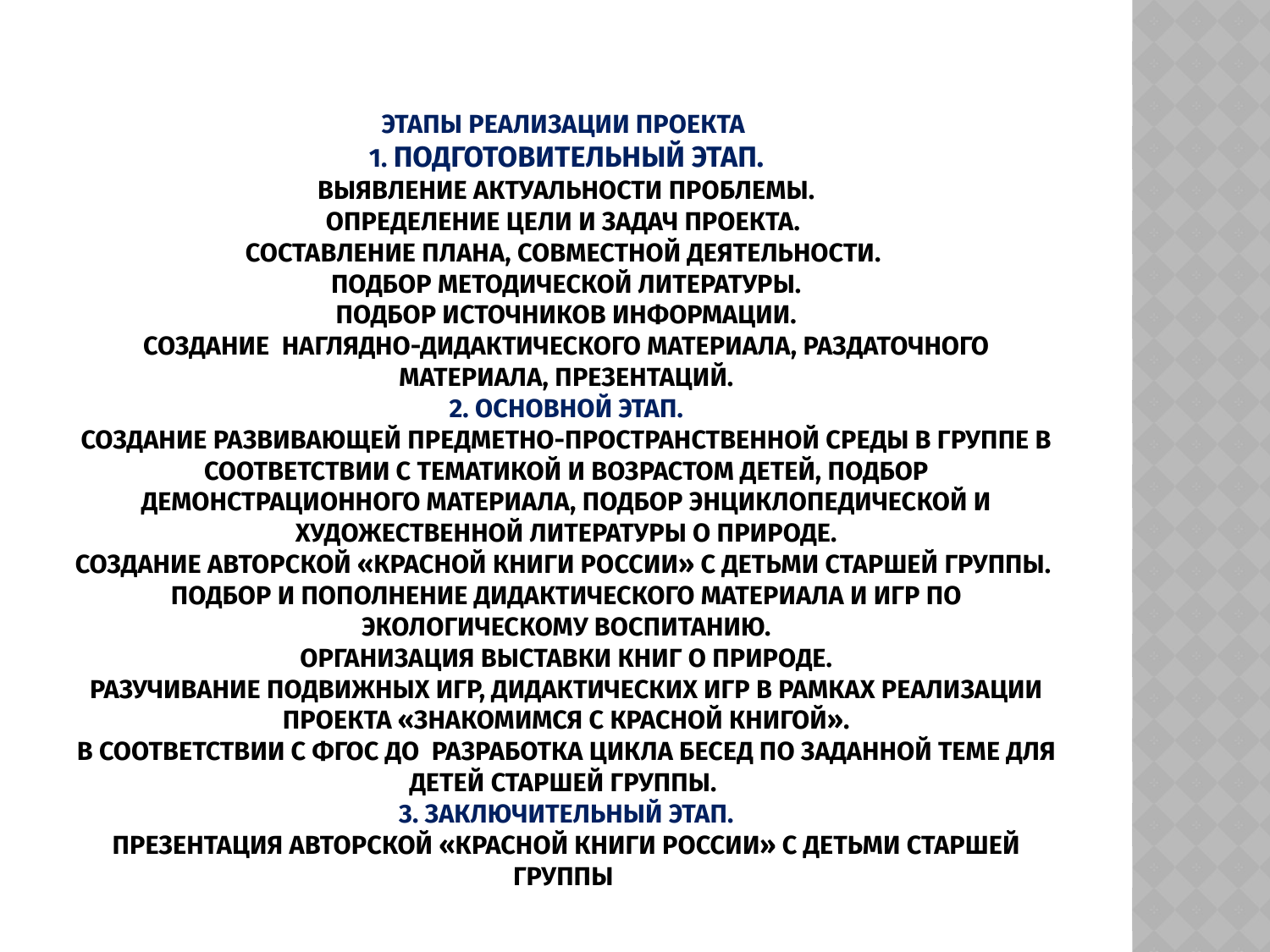

# Этапы реализации проекта 1. Подготовительный этап. Выявление актуальности проблемы. Определение цели и задач проекта. Составление плана, совместной деятельности. Подбор методической литературы. Подбор источников информации. Создание  наглядно-дидактического материала, раздаточного материала, презентаций. 2. Основной этап. Создание развивающей предметно-пространственной среды в группе в соответствии с тематикой и возрастом детей, подбор демонстрационного материала, подбор энциклопедической и художественной литературы о природе. Создание авторской «Красной книги России» с детьми старшей группы. Подбор и пополнение дидактического материала и игр по экологическому воспитанию. Организация выставки книг о природе. Разучивание подвижных игр, дидактических игр в рамках реализации проекта «Знакомимся с Красной книгой». В соответствии с ФГОС ДО  разработка цикла бесед по заданной теме для детей старшей группы. 3. Заключительный этап. Презентация авторской «Красной книги России» с детьми старшей группы